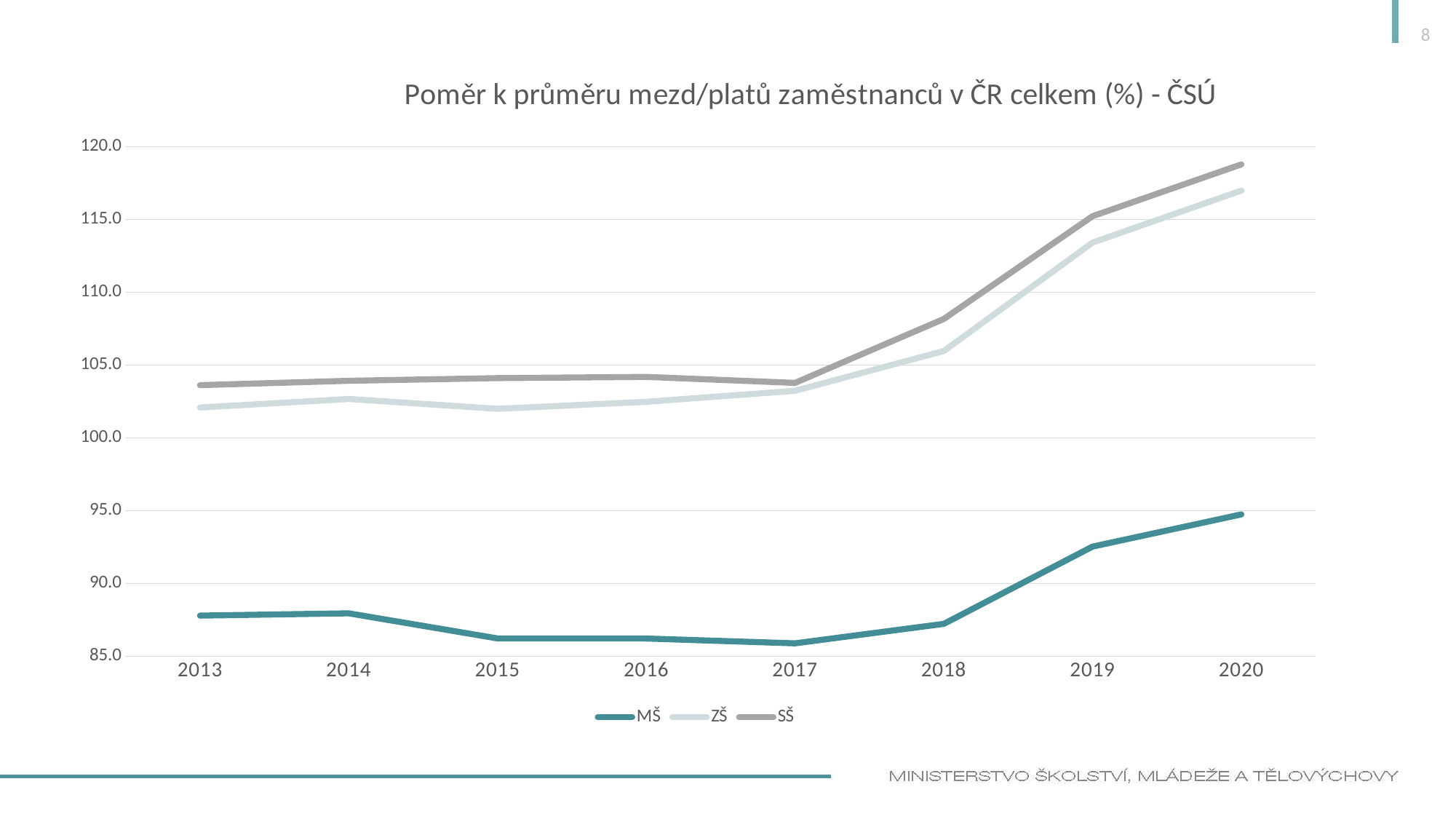

8

### Chart: Poměr k průměru mezd/platů zaměstnanců v ČR celkem (%) - ČSÚ

| Category | MŠ | ZŠ | SŠ |
|---|---|---|---|
| 2013 | 87.7961294876197 | 102.07966121094196 | 103.61739346076075 |
| 2014 | 87.95201813297516 | 102.66968770987239 | 103.92082643086336 |
| 2015 | 86.22908309661645 | 101.99378914817878 | 104.10222789543707 |
| 2016 | 86.2229989100311 | 102.47201071051857 | 104.18571068038528 |
| 2017 | 85.89342939710528 | 103.23235790978347 | 103.77543291660652 |
| 2018 | 87.22995123694392 | 105.96210702916868 | 108.16302645963604 |
| 2019 | 92.53392688659537 | 113.40690316709909 | 115.22128668632847 |
| 2020 | 94.74392995330034 | 116.97647397684443 | 118.7750351531327 |